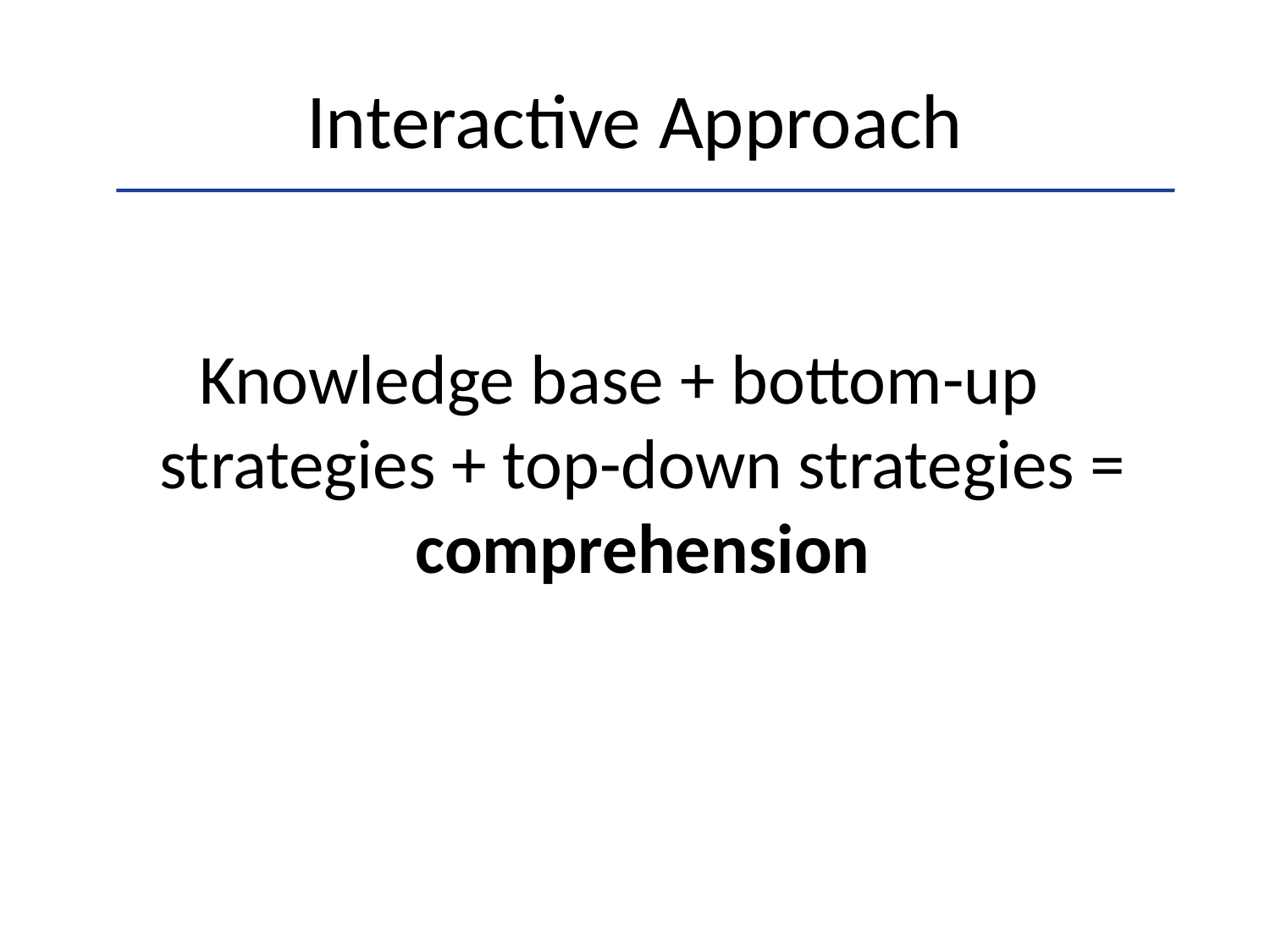

# Interactive Approach

Knowledge base + bottom-up strategies + top-down strategies = comprehension